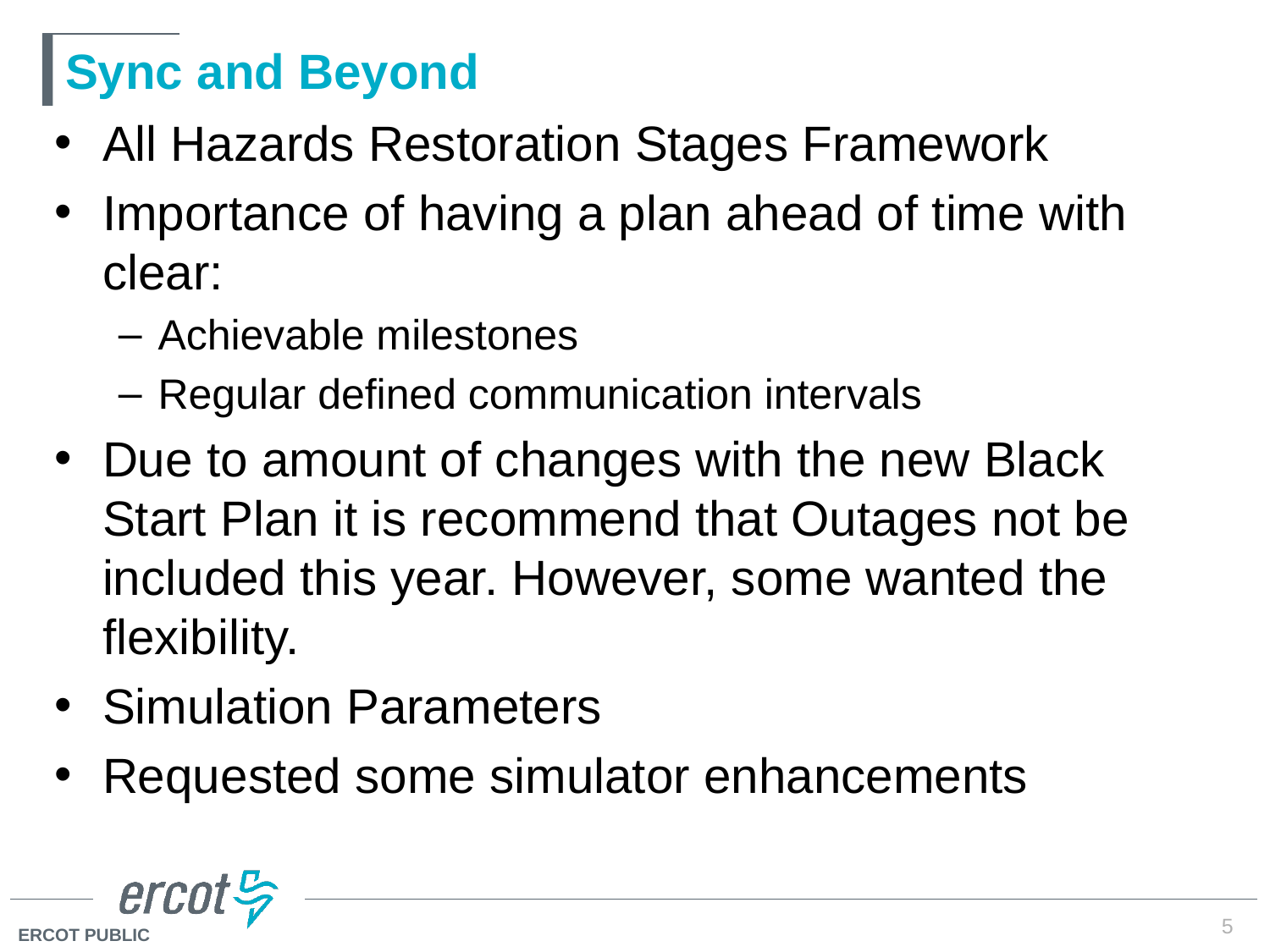

# Sync and Beyond
All Hazards Restoration Stages Framework
Importance of having a plan ahead of time with clear:
Achievable milestones
Regular defined communication intervals
Due to amount of changes with the new Black Start Plan it is recommend that Outages not be included this year. However, some wanted the flexibility.
Simulation Parameters
Requested some simulator enhancements
5